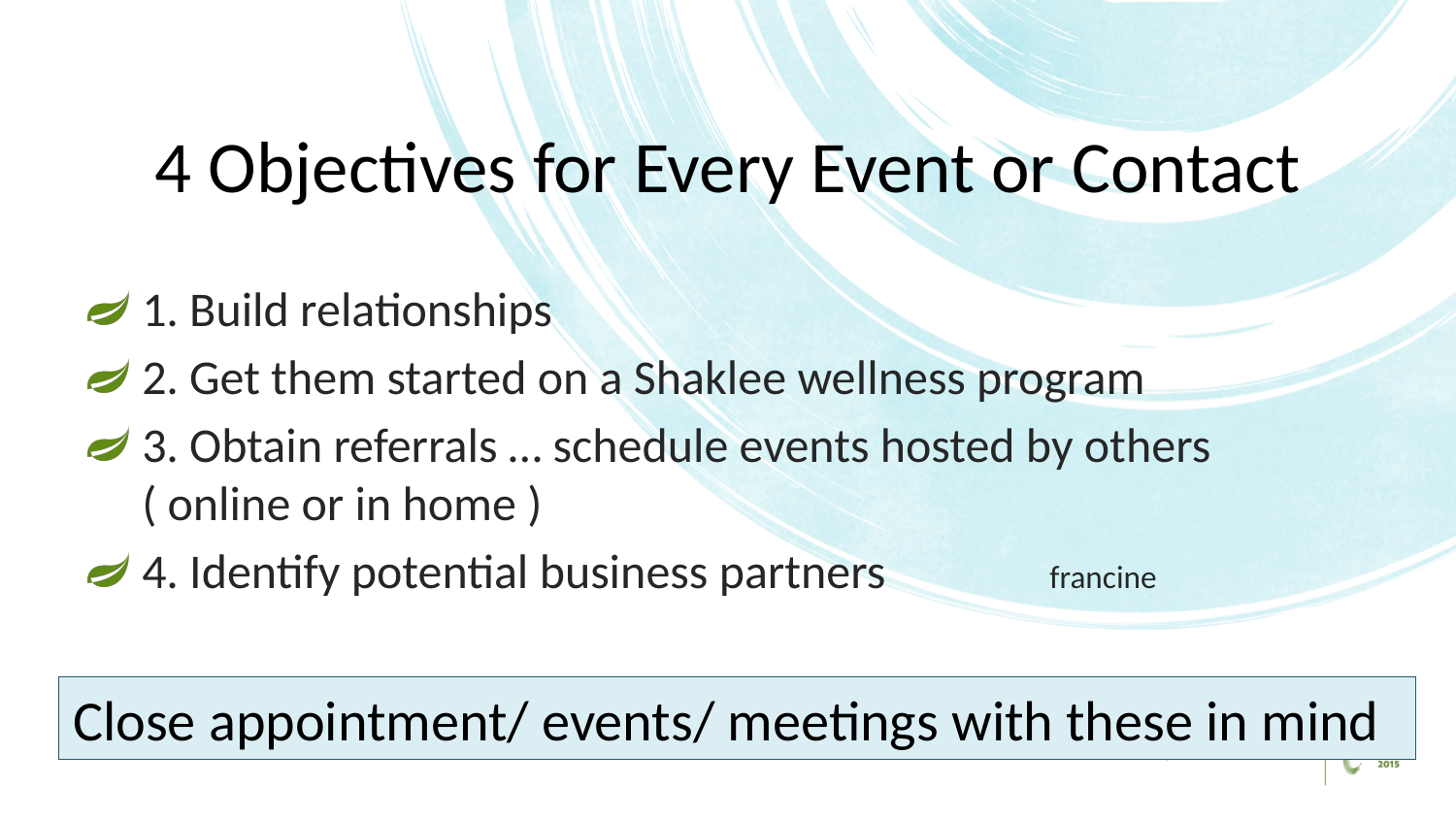

# 4 Objectives for Every Event or Contact
1. Build relationships
2. Get them started on a Shaklee wellness program
3. Obtain referrals … schedule events hosted by others ( online or in home )
4. Identify potential business partners               francine
Close appointment/ events/ meetings with these in mind